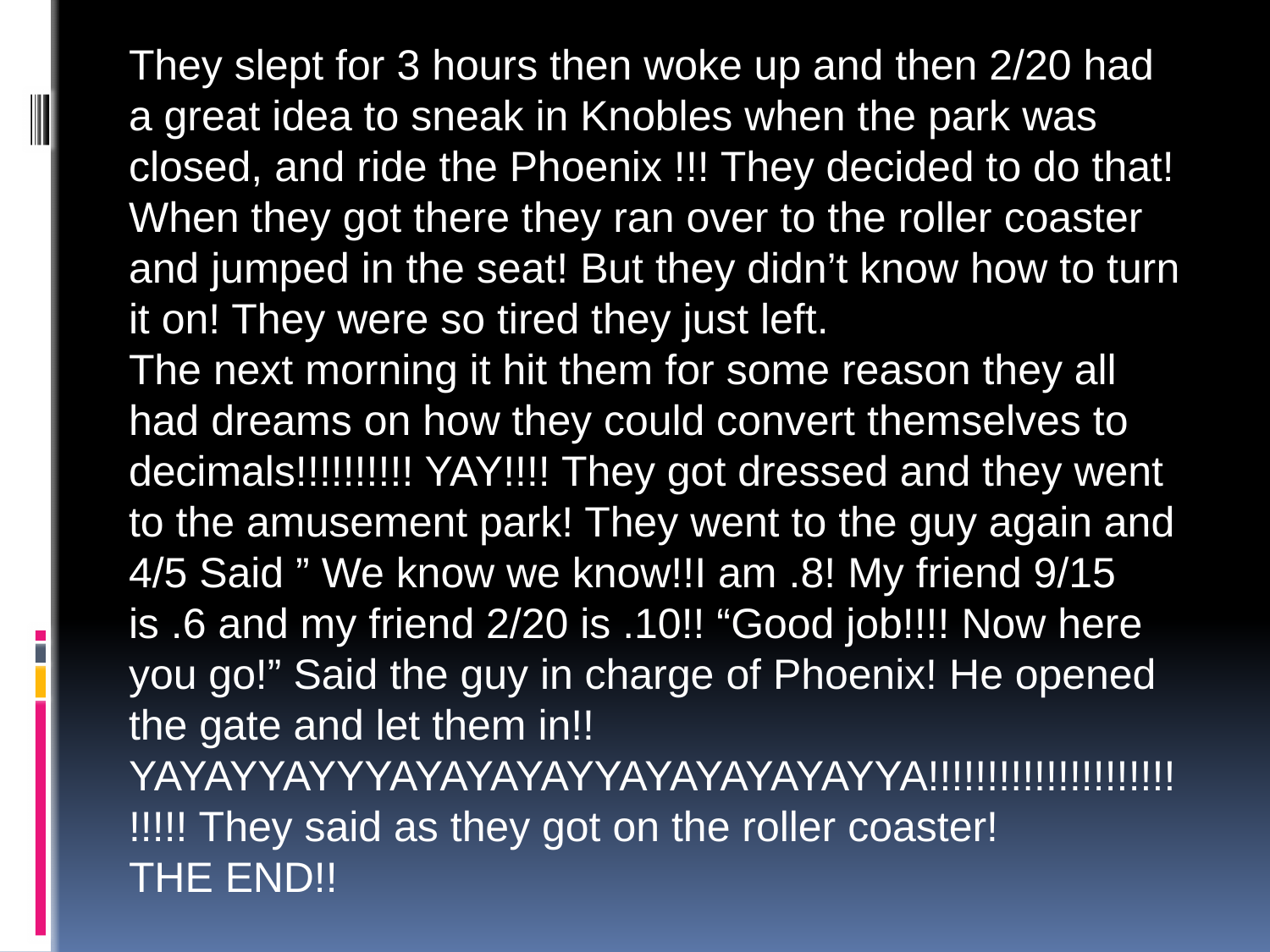

They slept for 3 hours then woke up and then 2/20 had a great idea to sneak in Knobles when the park was closed, and ride the Phoenix !!! They decided to do that! When they got there they ran over to the roller coaster and jumped in the seat! But they didn’t know how to turn it on! They were so tired they just left.
The next morning it hit them for some reason they all had dreams on how they could convert themselves to decimals!!!!!!!!!! YAY!!!! They got dressed and they went to the amusement park! They went to the guy again and 4/5 Said ” We know we know!!I am .8! My friend 9/15 is .6 and my friend 2/20 is .10!! “Good job!!!! Now here you go!” Said the guy in charge of Phoenix! He opened the gate and let them in!! YAYAYYAYYYAYAYAYAYYAYAYAYAYAYYA!!!!!!!!!!!!!!!!!!!!!!!!!! They said as they got on the roller coaster!
THE END!!